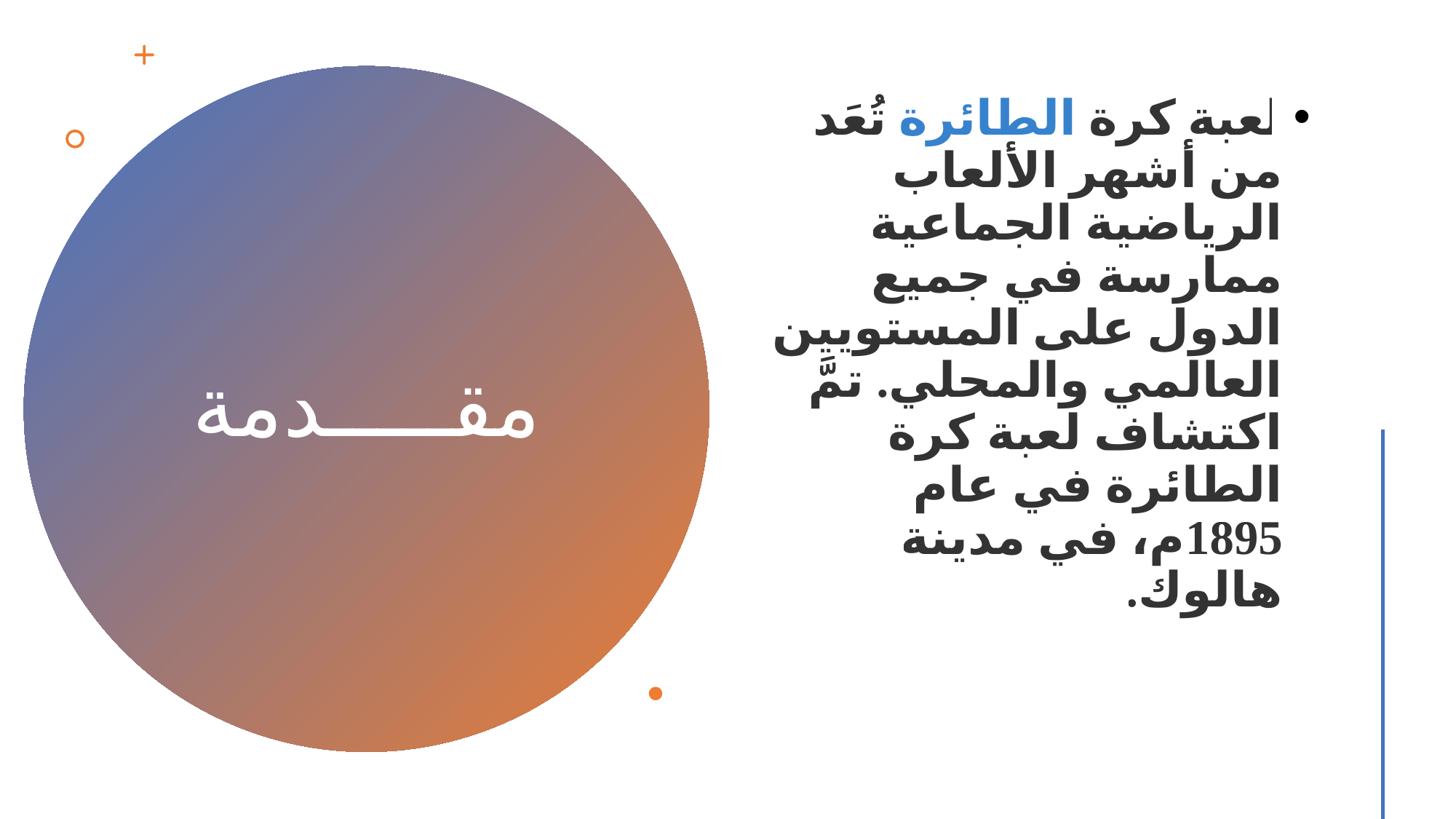

لعبة كرة الطائرة تُعَد من أشهر الألعاب الرياضية الجماعية ممارسة في جميع الدول على المستويين العالمي والمحلي. تمَّ اكتشاف لعبة كرة الطائرة في عام 1895م، في مدينة هالوك.

# مقـــــدمة